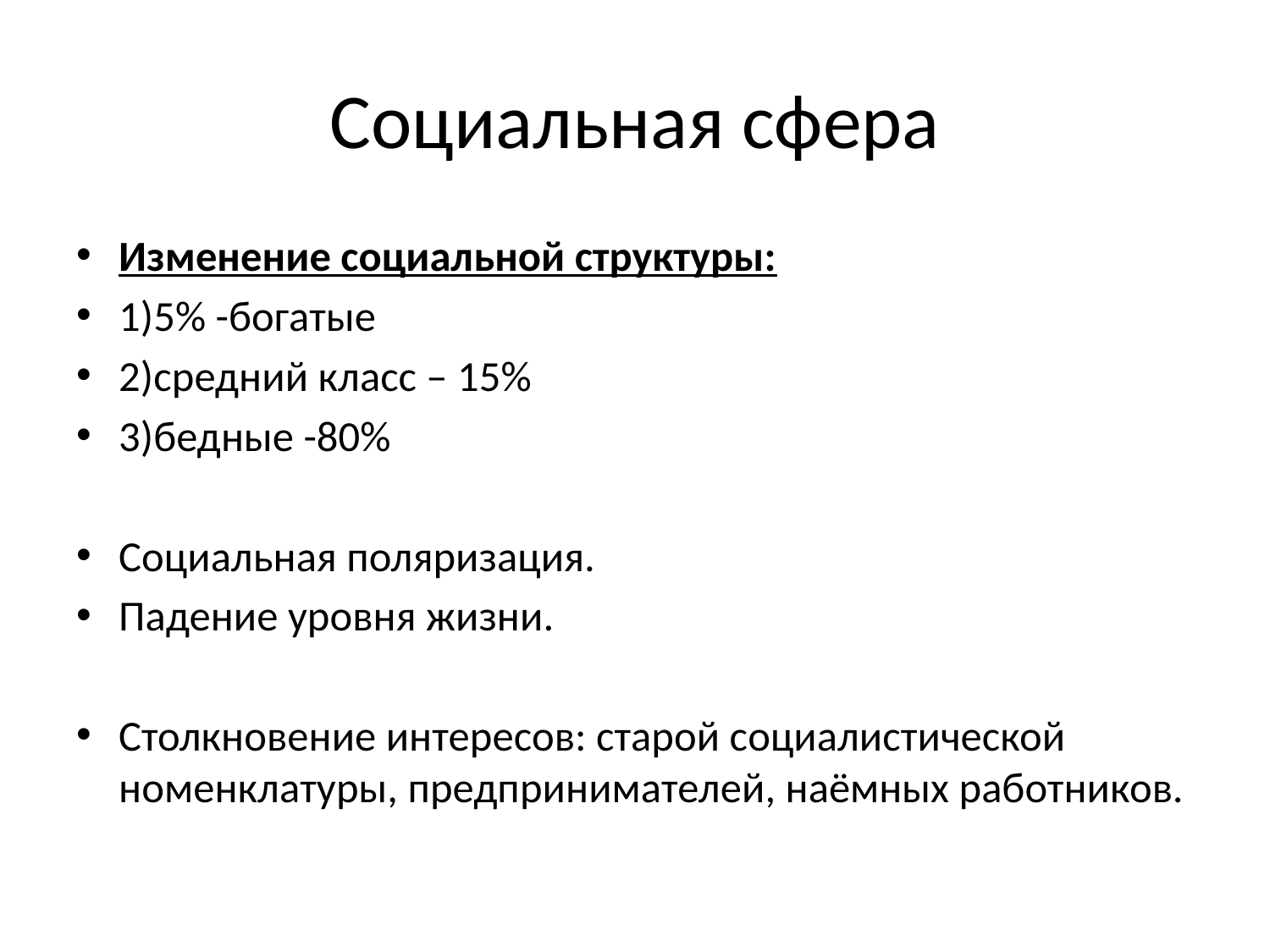

# Социальная сфера
Изменение социальной структуры:
1)5% -богатые
2)средний класс – 15%
3)бедные -80%

Социальная поляризация.
Падение уровня жизни.

Столкновение интересов: старой социалистической номенклатуры, предпринимателей, наёмных работников.